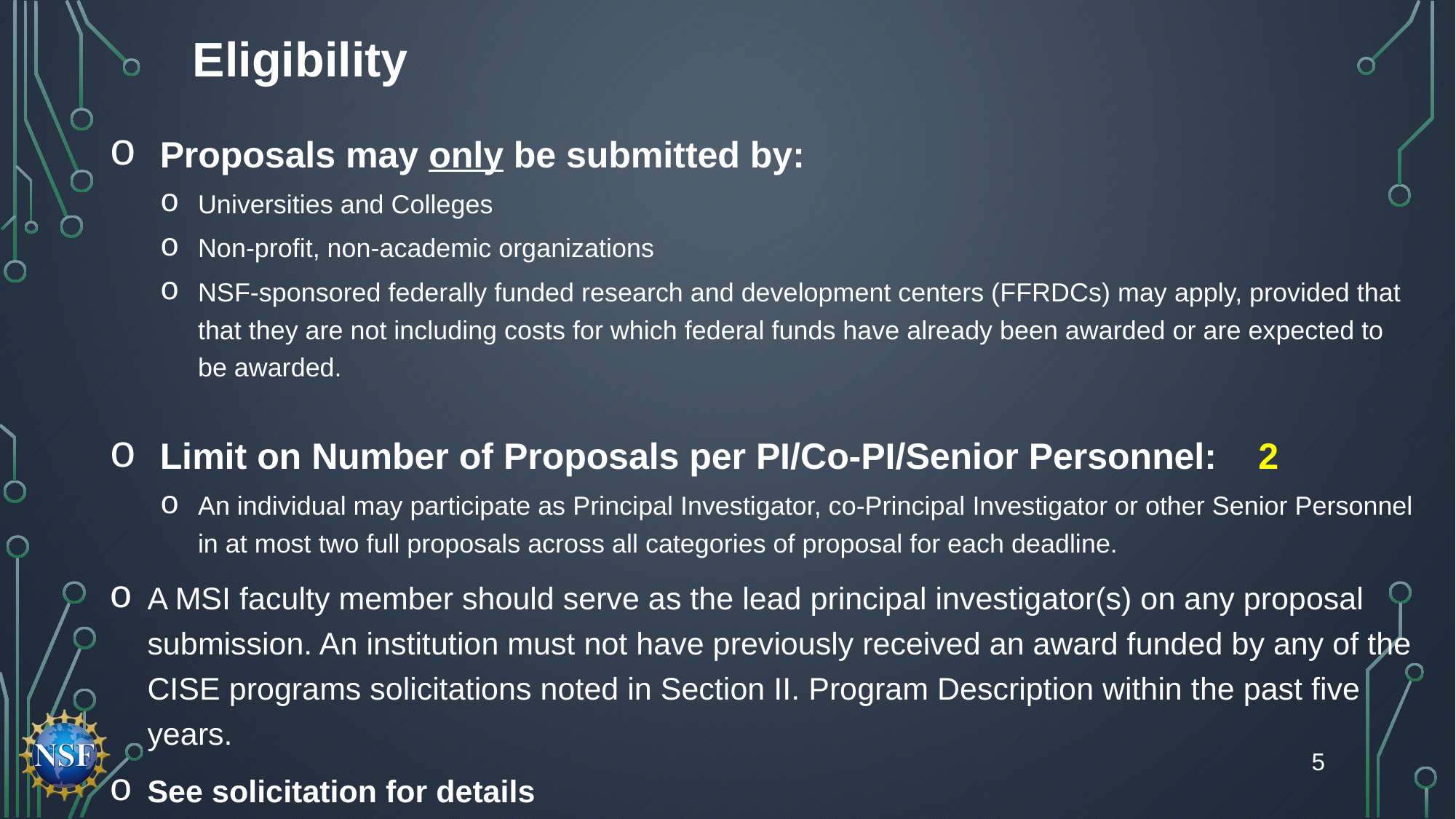

Eligibility
Proposals may only be submitted by:
Universities and Colleges
Non-profit, non-academic organizations
NSF-sponsored federally funded research and development centers (FFRDCs) may apply, provided that that they are not including costs for which federal funds have already been awarded or are expected to be awarded.

Limit on Number of Proposals per PI/Co-PI/Senior Personnel:    2
An individual may participate as Principal Investigator, co-Principal Investigator or other Senior Personnel in at most two full proposals across all categories of proposal for each deadline.
A MSI faculty member should serve as the lead principal investigator(s) on any proposal submission. An institution must not have previously received an award funded by any of the CISE programs solicitations noted in Section II. Program Description within the past five years.
See solicitation for details

5